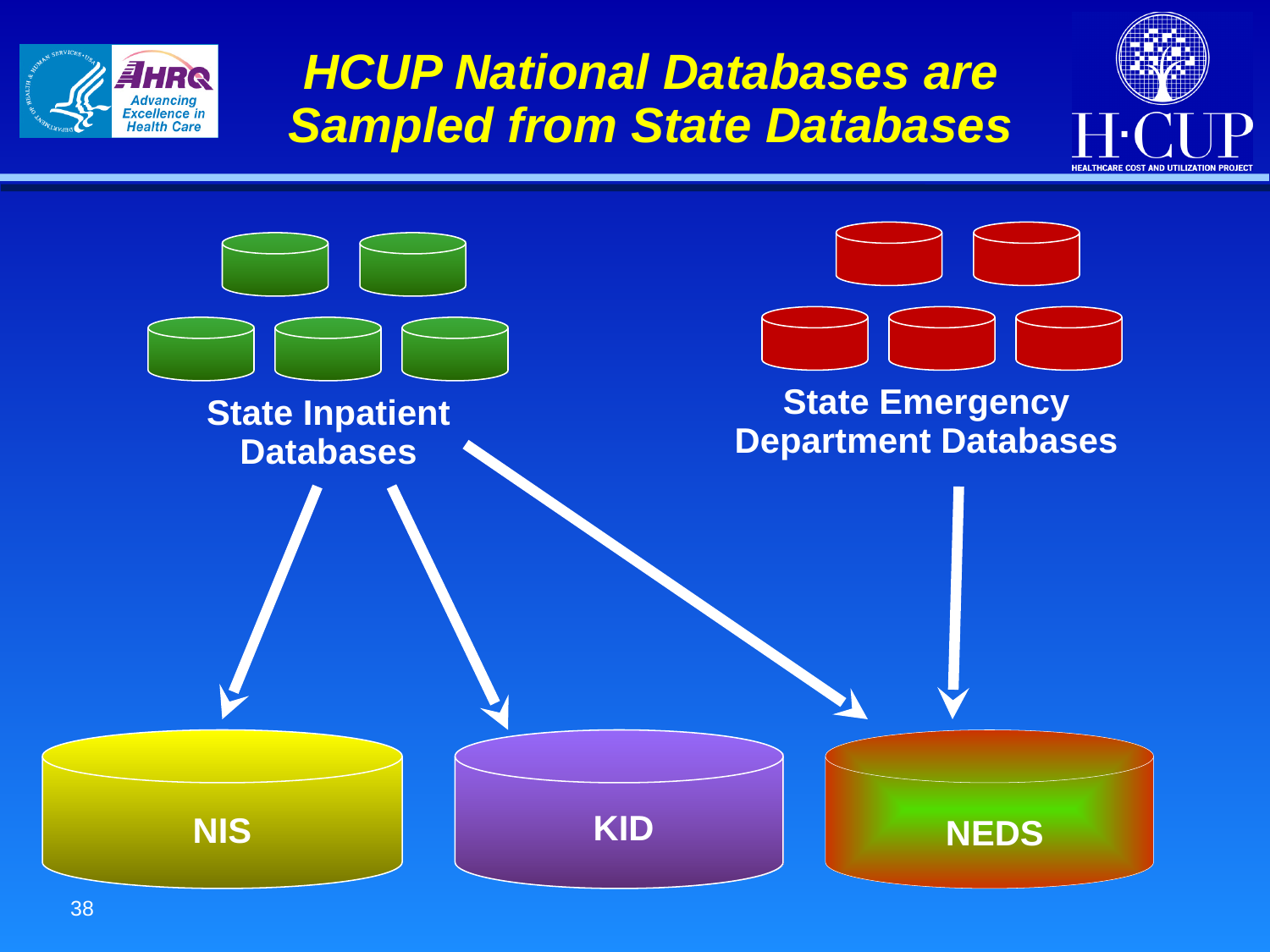

# HCUP National Databases are Sampled from State Databases

State Emergency
Department Databases

State Inpatient
Databases

NIS

KID

NEDS
38